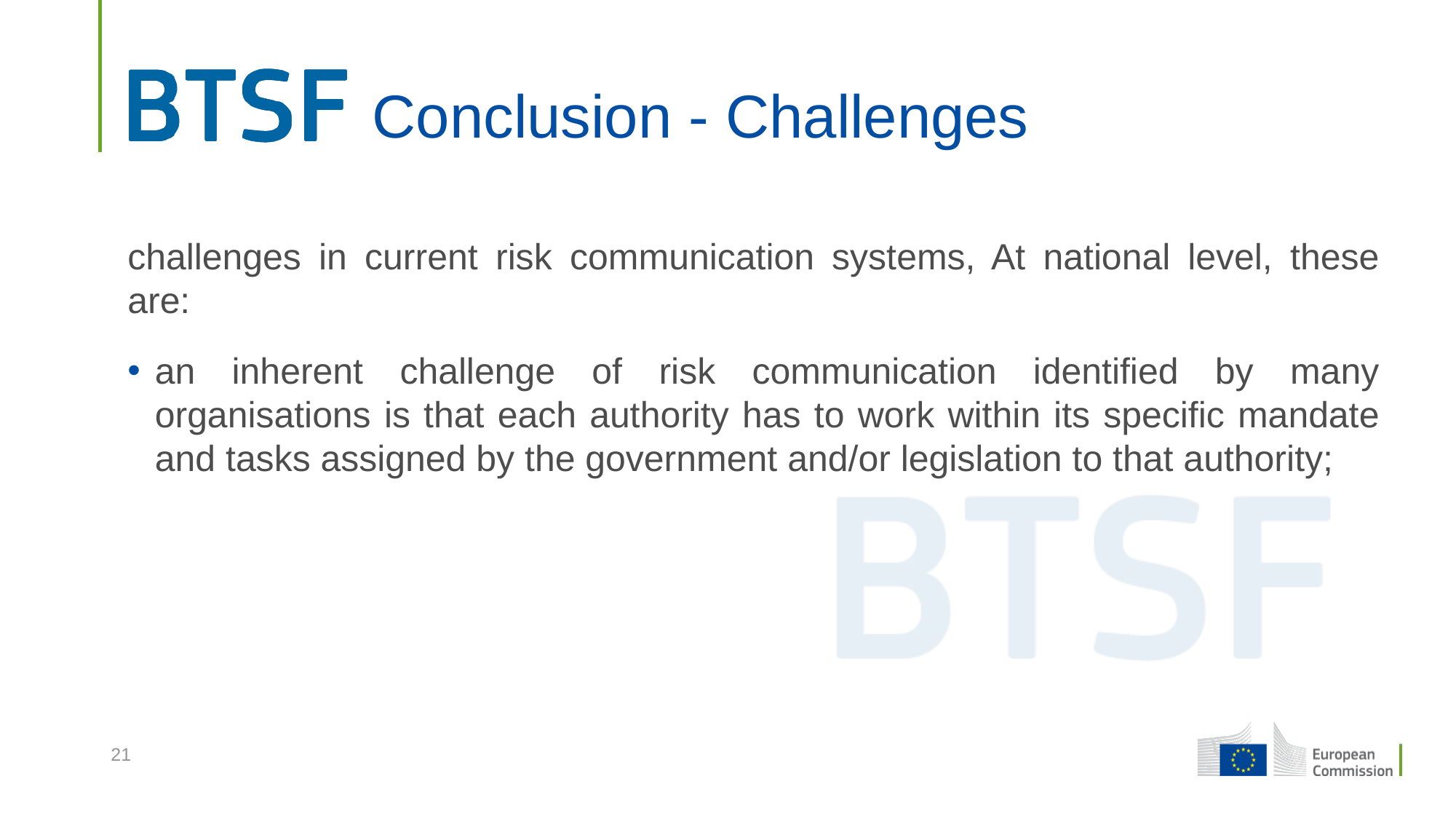

# Conclusion - Challenges
challenges in current risk communication systems, At national level, these are:
an inherent challenge of risk communication identified by many organisations is that each authority has to work within its specific mandate and tasks assigned by the government and/or legislation to that authority;
21